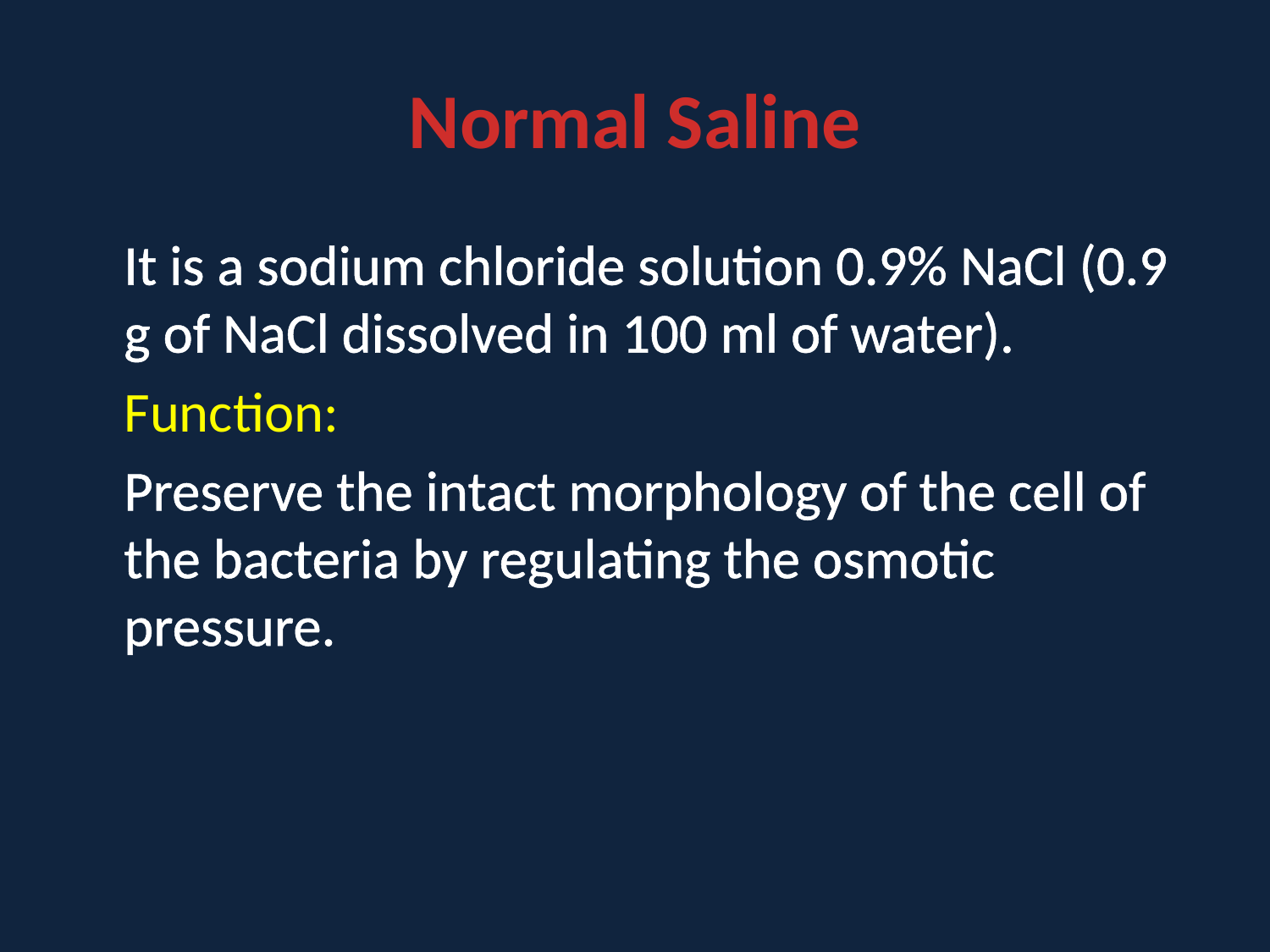

# Normal Saline
	It is a sodium chloride solution 0.9% NaCl (0.9 g of NaCl dissolved in 100 ml of water).
	Function:
	Preserve the intact morphology of the cell of the bacteria by regulating the osmotic pressure.